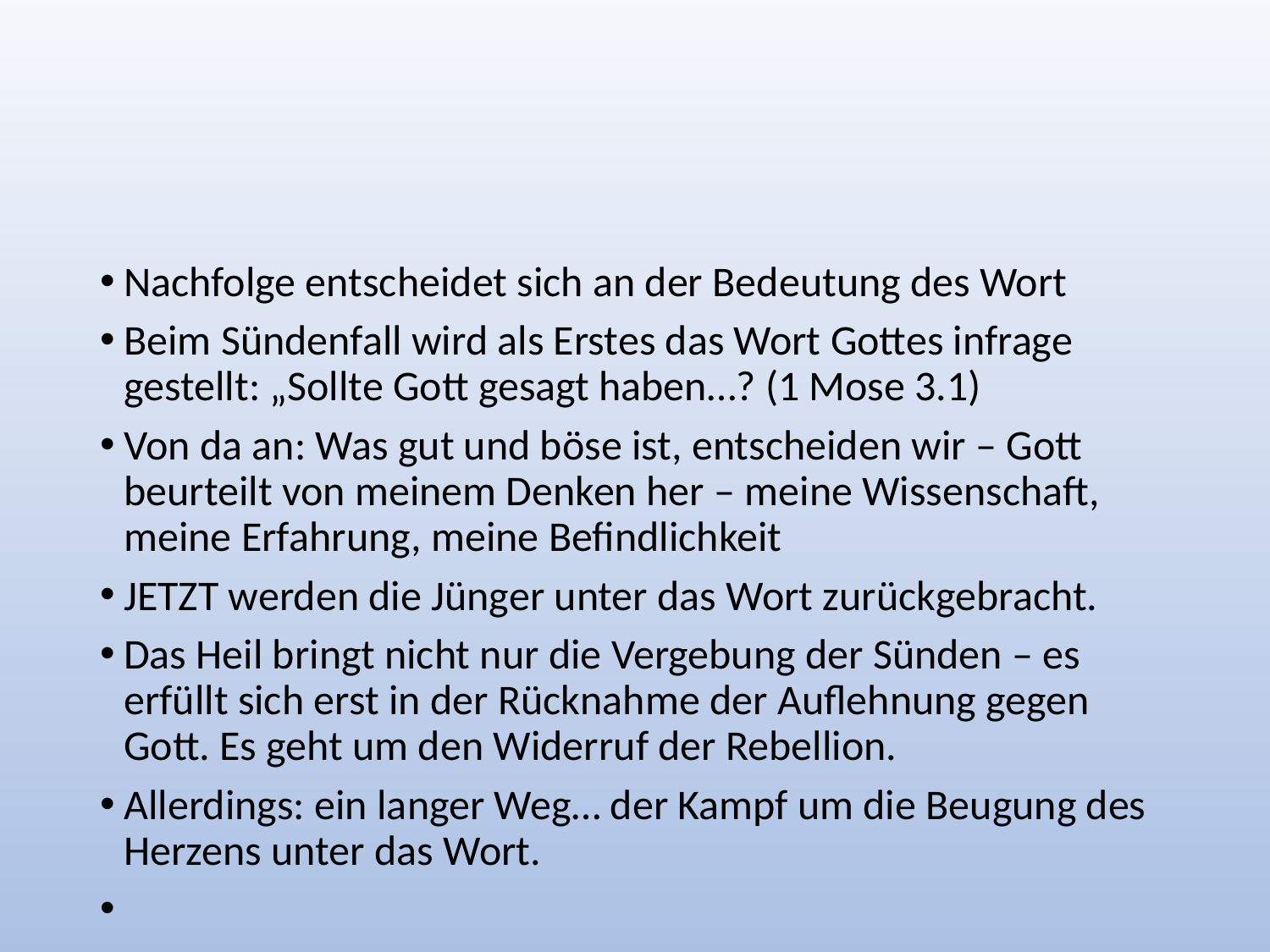

#
Nachfolge entscheidet sich an der Bedeutung des Wort
Beim Sündenfall wird als Erstes das Wort Gottes infrage gestellt: „Sollte Gott gesagt haben…? (1 Mose 3.1)
Von da an: Was gut und böse ist, entscheiden wir – Gott beurteilt von meinem Denken her – meine Wissenschaft, meine Erfahrung, meine Befindlichkeit
JETZT werden die Jünger unter das Wort zurückgebracht.
Das Heil bringt nicht nur die Vergebung der Sünden – es erfüllt sich erst in der Rücknahme der Auflehnung gegen Gott. Es geht um den Widerruf der Rebellion.
Allerdings: ein langer Weg… der Kampf um die Beugung des Herzens unter das Wort.